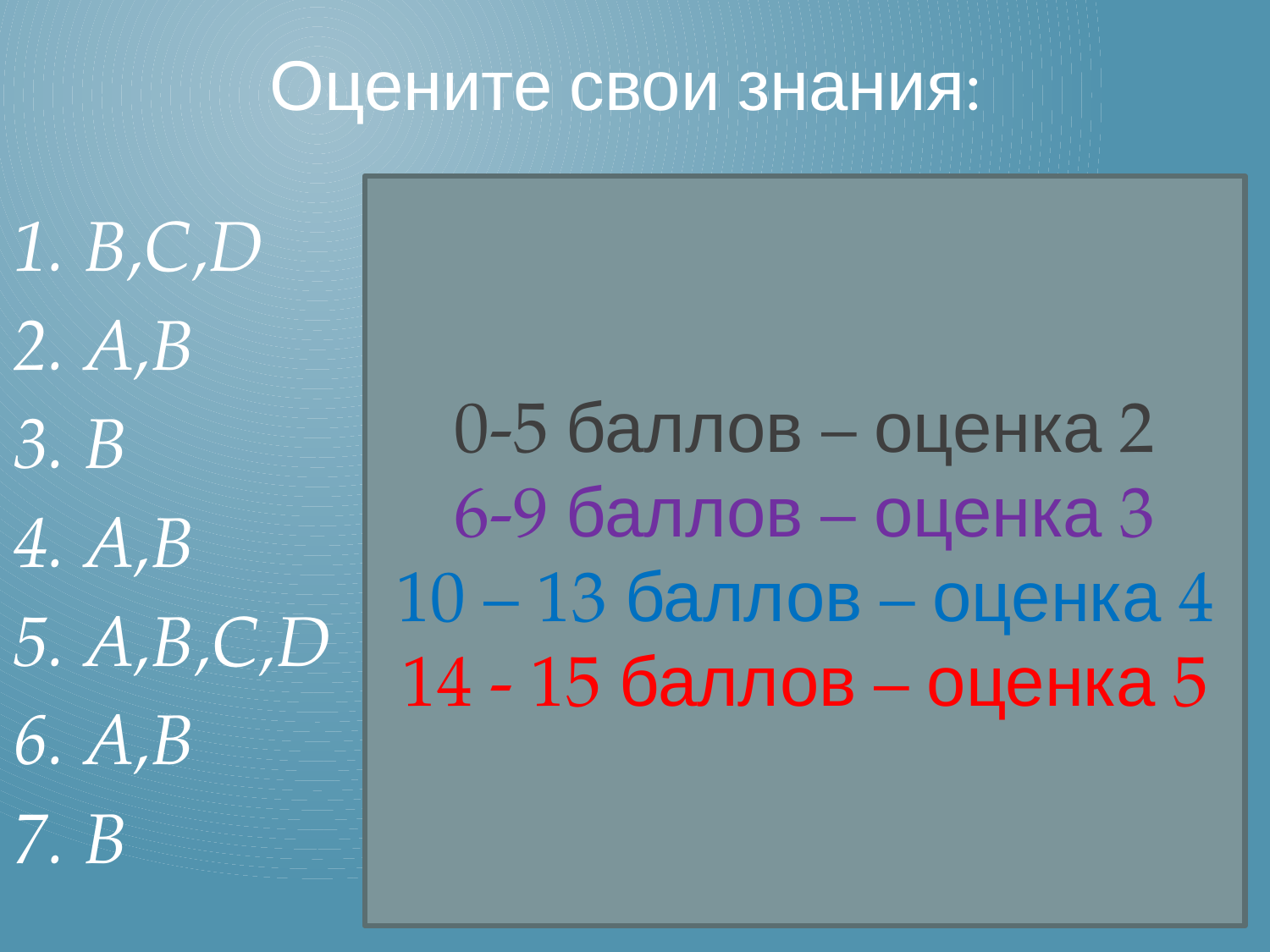

# Оцените свои знания:
B,C,D
A,B
B
A,B
A,B,C,D
A,B
B
0-5 баллов – оценка 2
6-9 баллов – оценка 3
10 – 13 баллов – оценка 4
14 - 15 баллов – оценка 5